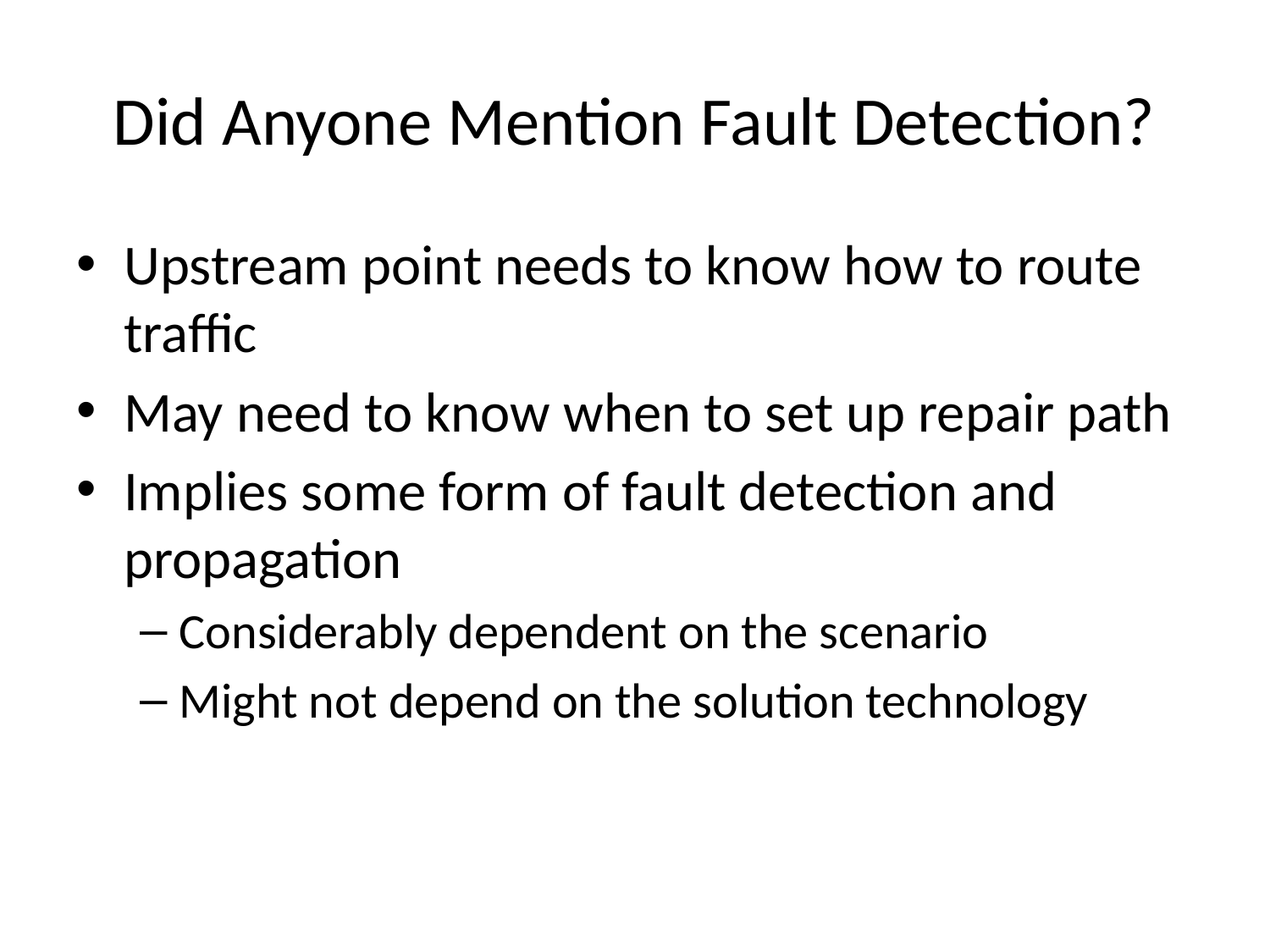

# Did Anyone Mention Fault Detection?
Upstream point needs to know how to route traffic
May need to know when to set up repair path
Implies some form of fault detection and propagation
Considerably dependent on the scenario
Might not depend on the solution technology